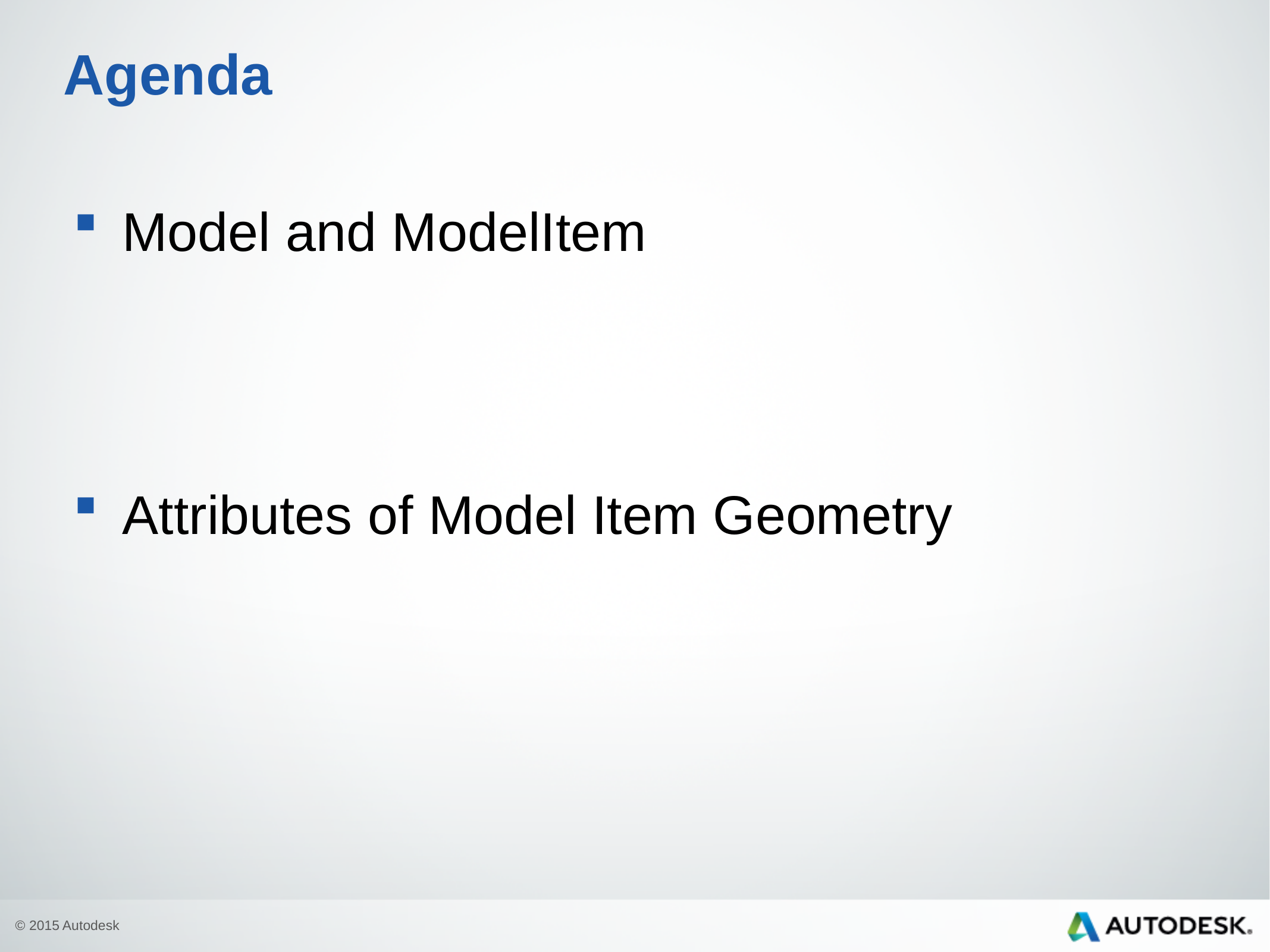

# Agenda
Model and ModelItem

Attributes of Model Item Geometry